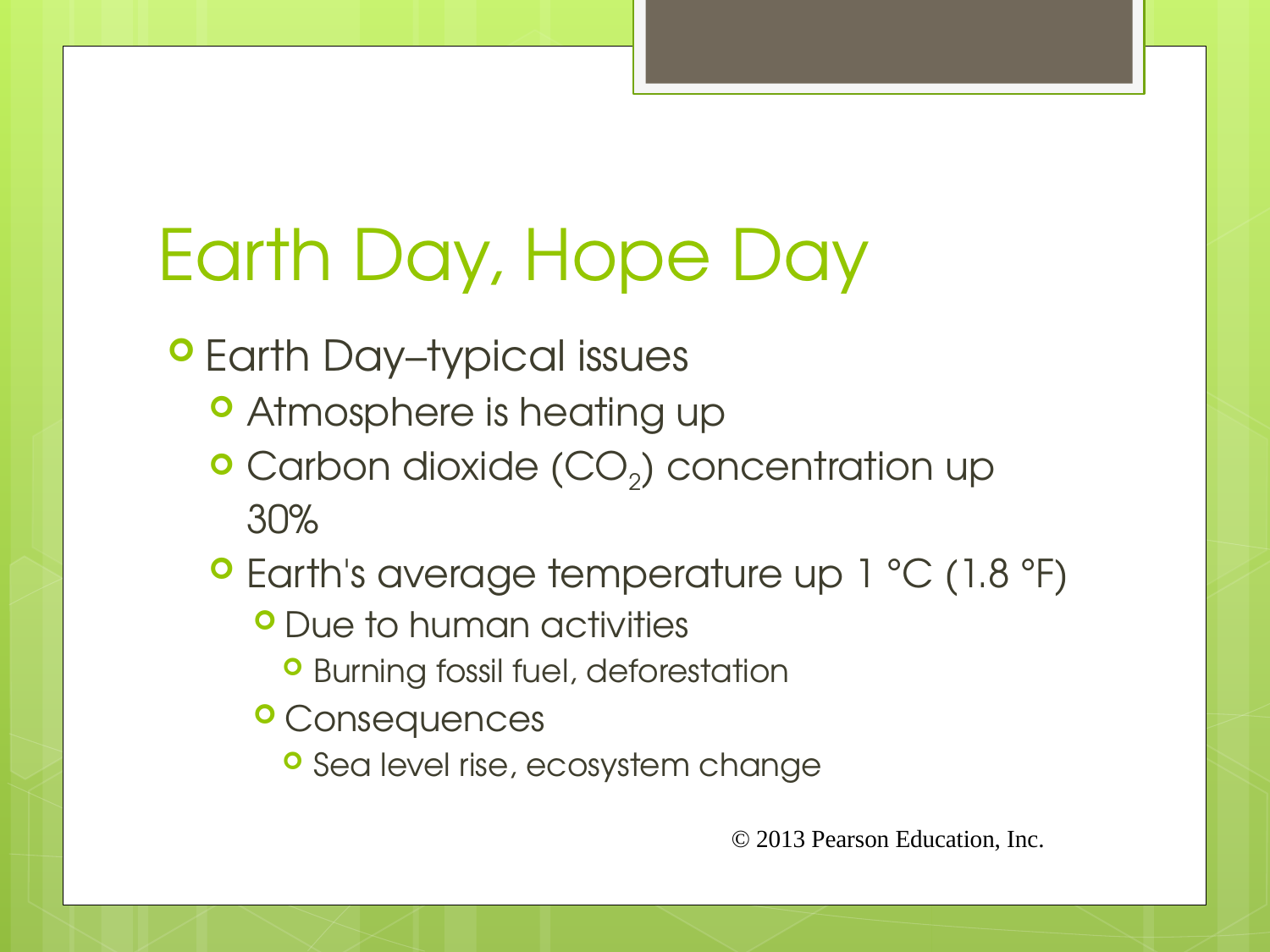

# Earth Day, Hope Day
Earth Day–typical issues
Atmosphere is heating up
Carbon dioxide (CO2) concentration up 30%
Earth's average temperature up 1 °C (1.8 °F)
Due to human activities
Burning fossil fuel, deforestation
Consequences
Sea level rise, ecosystem change
© 2013 Pearson Education, Inc.